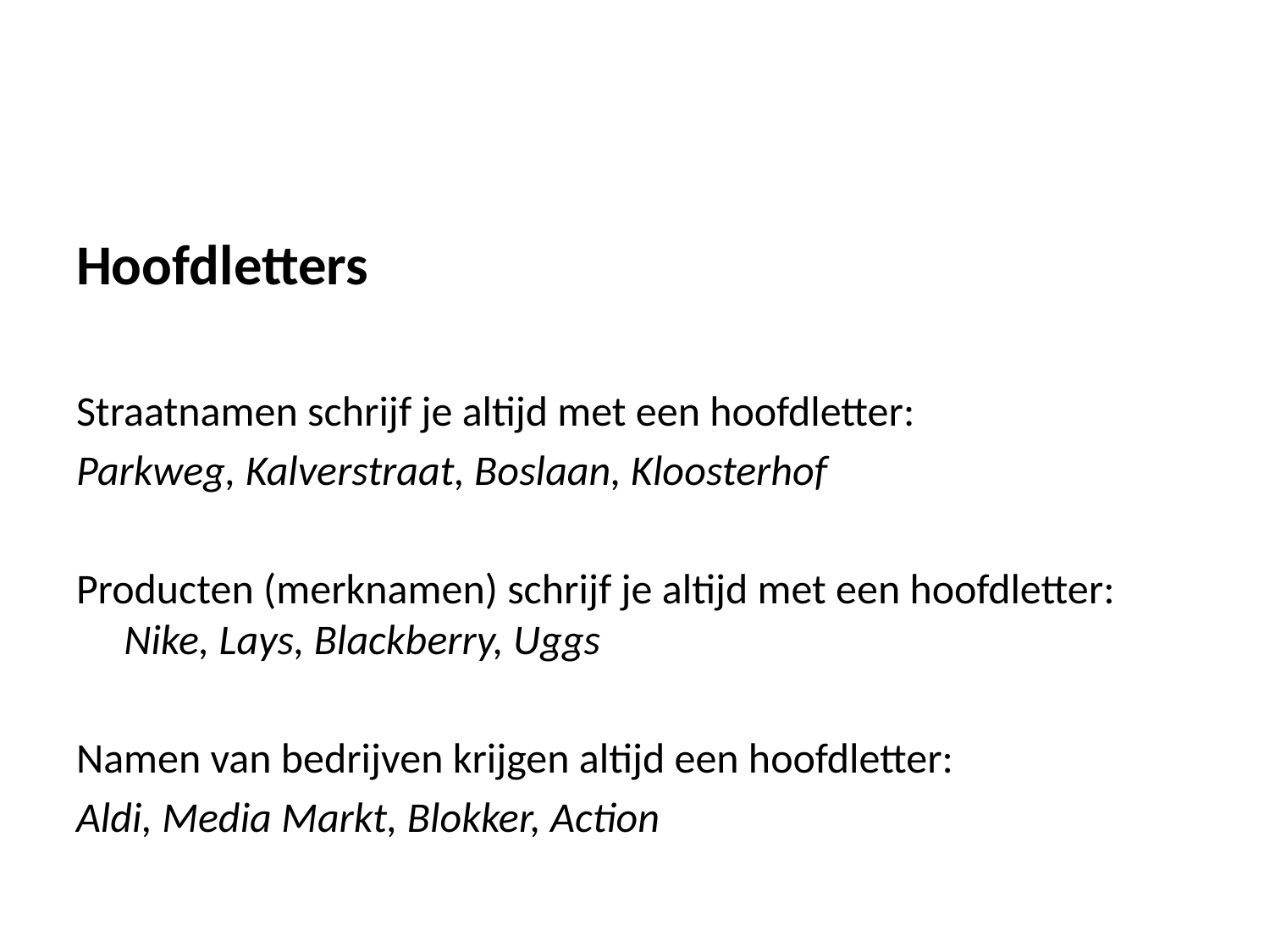

#
Hoofdletters

Straatnamen schrijf je altijd met een hoofdletter:
Parkweg, Kalverstraat, Boslaan, Kloosterhof

Producten (merknamen) schrijf je altijd met een hoofdletter:
Nike, Lays, Blackberry, Uggs

Namen van bedrijven krijgen altijd een hoofdletter:
Aldi, Media Markt, Blokker, Action